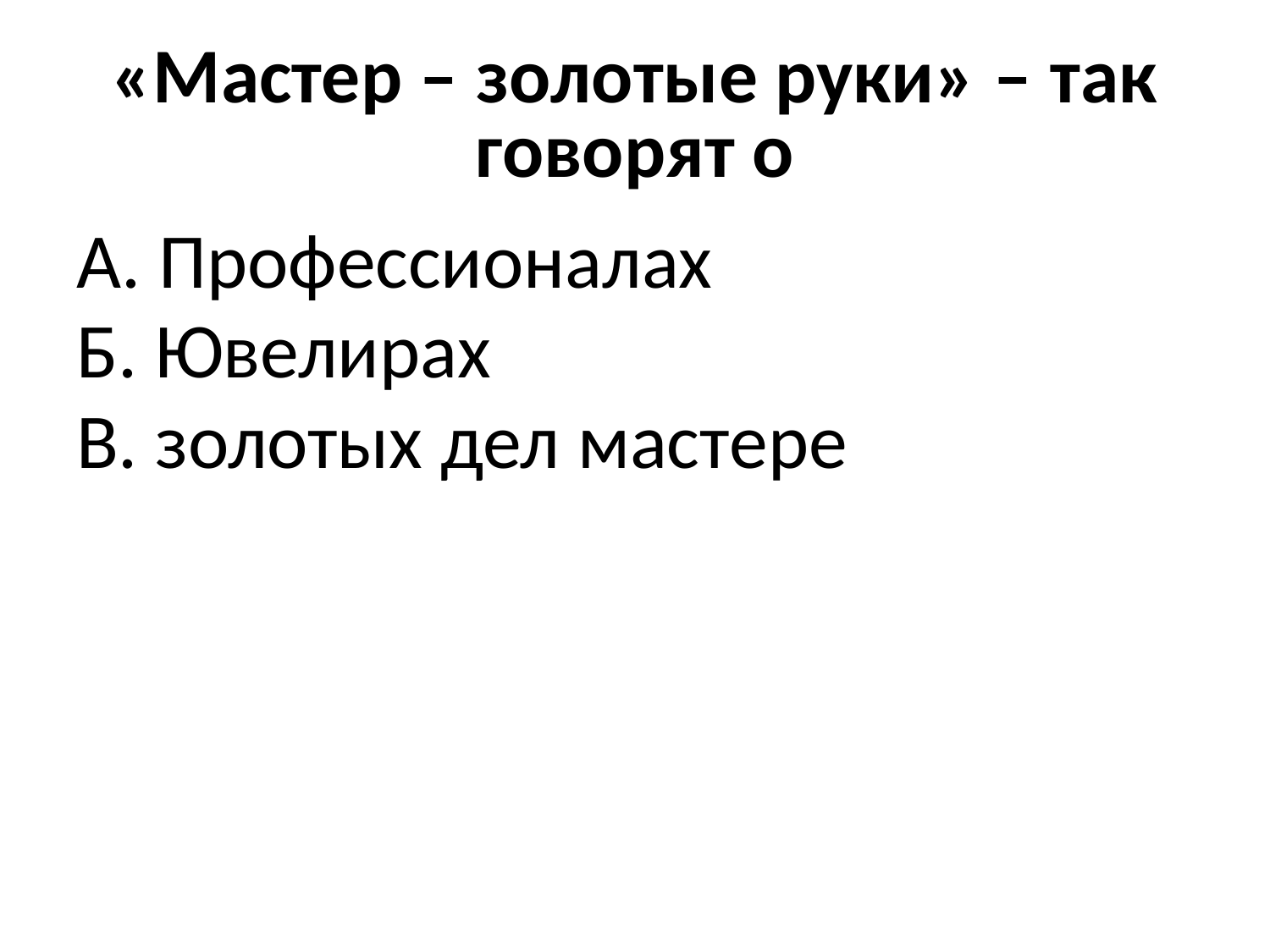

# «Мастер – золотые руки» – так говорят о
А. Профессионалах
Б. Ювелирах
В. золотых дел мастере